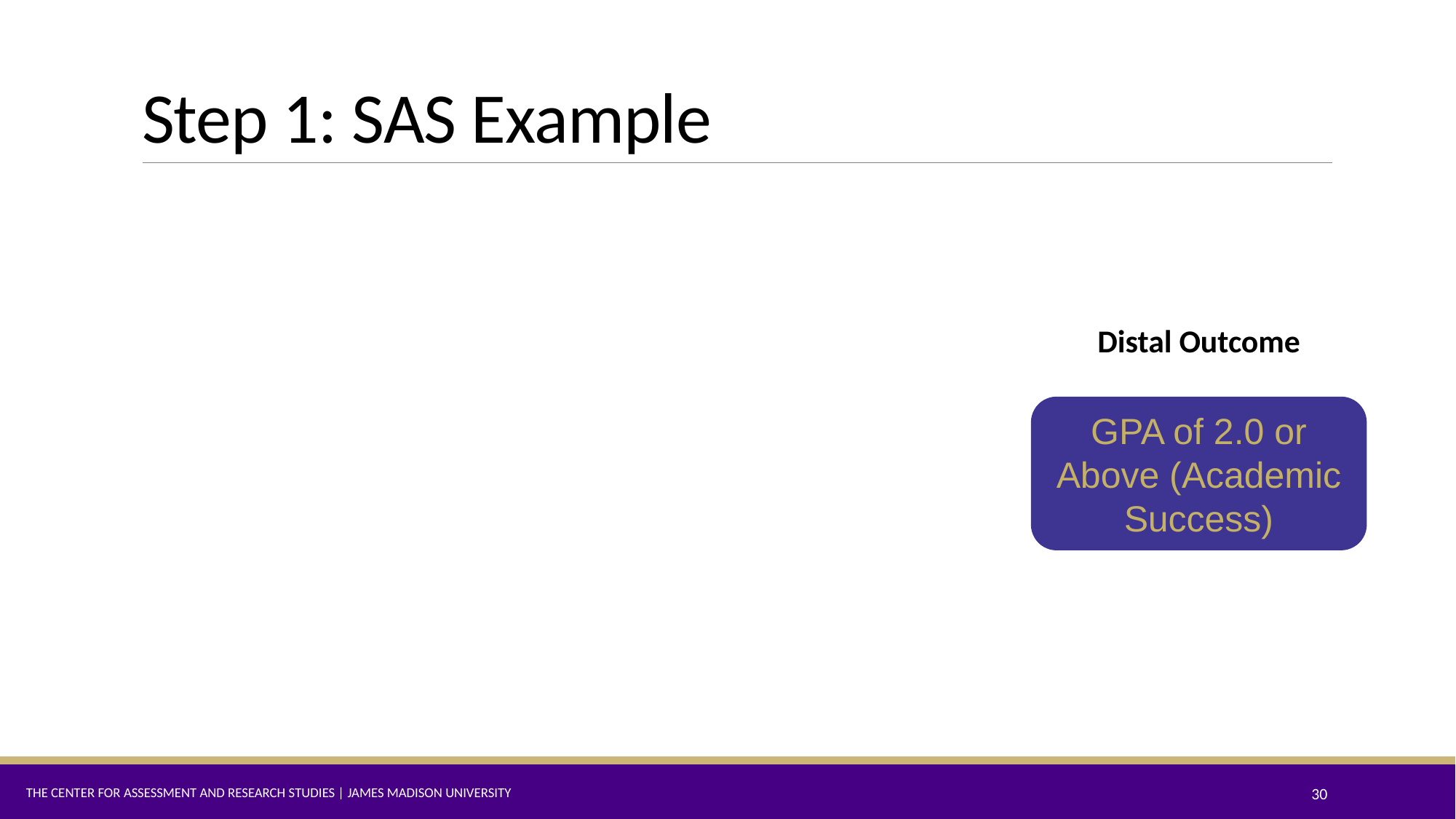

# Step 1: SAS Example
Distal Outcome
GPA of 2.0 or Above (Academic Success)
The Center for Assessment and Research Studies | James Madison University
30